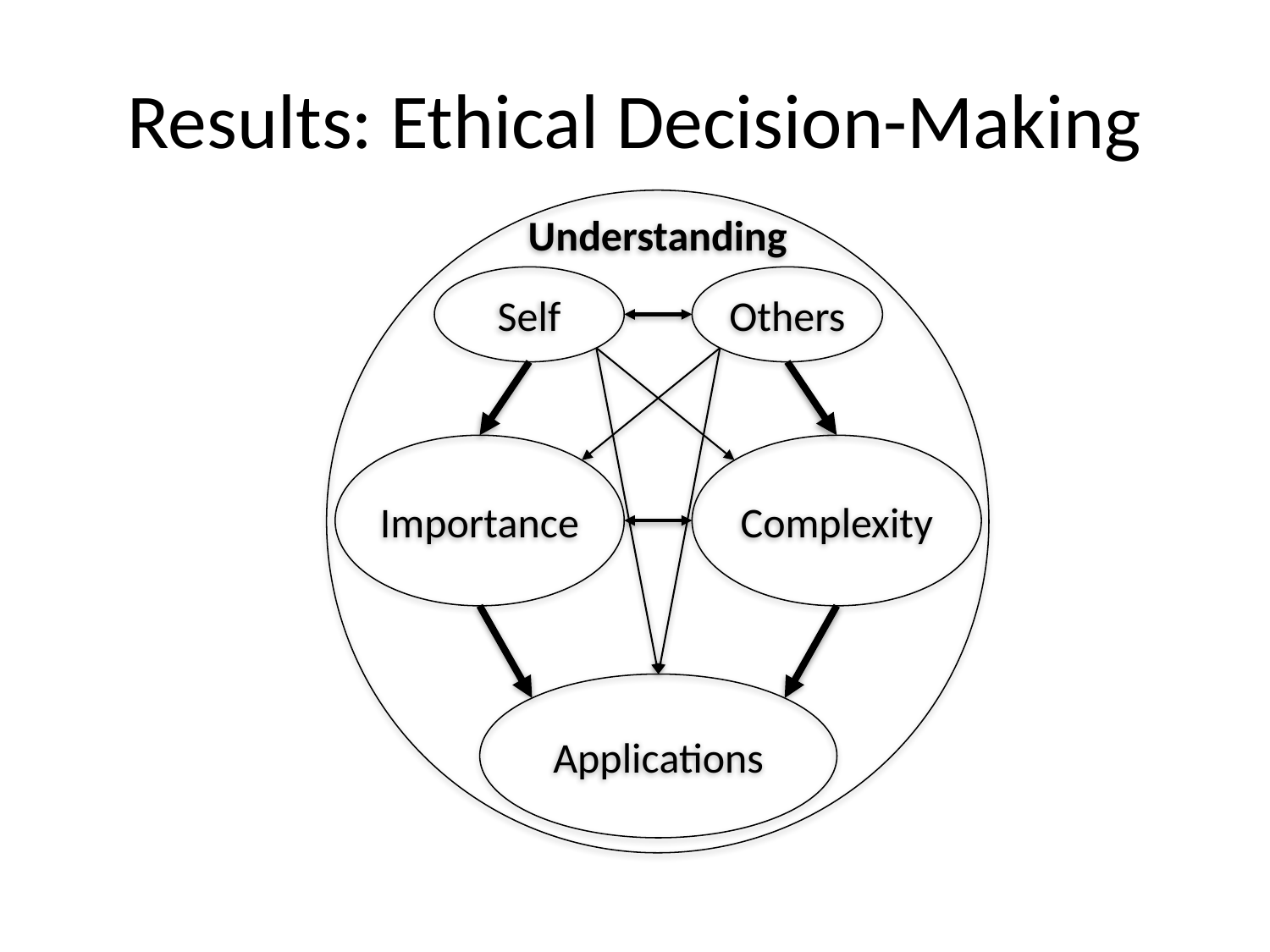

# Results: Ethical Decision-Making
Understanding

Self
Others
Importance
Complexity
Applications